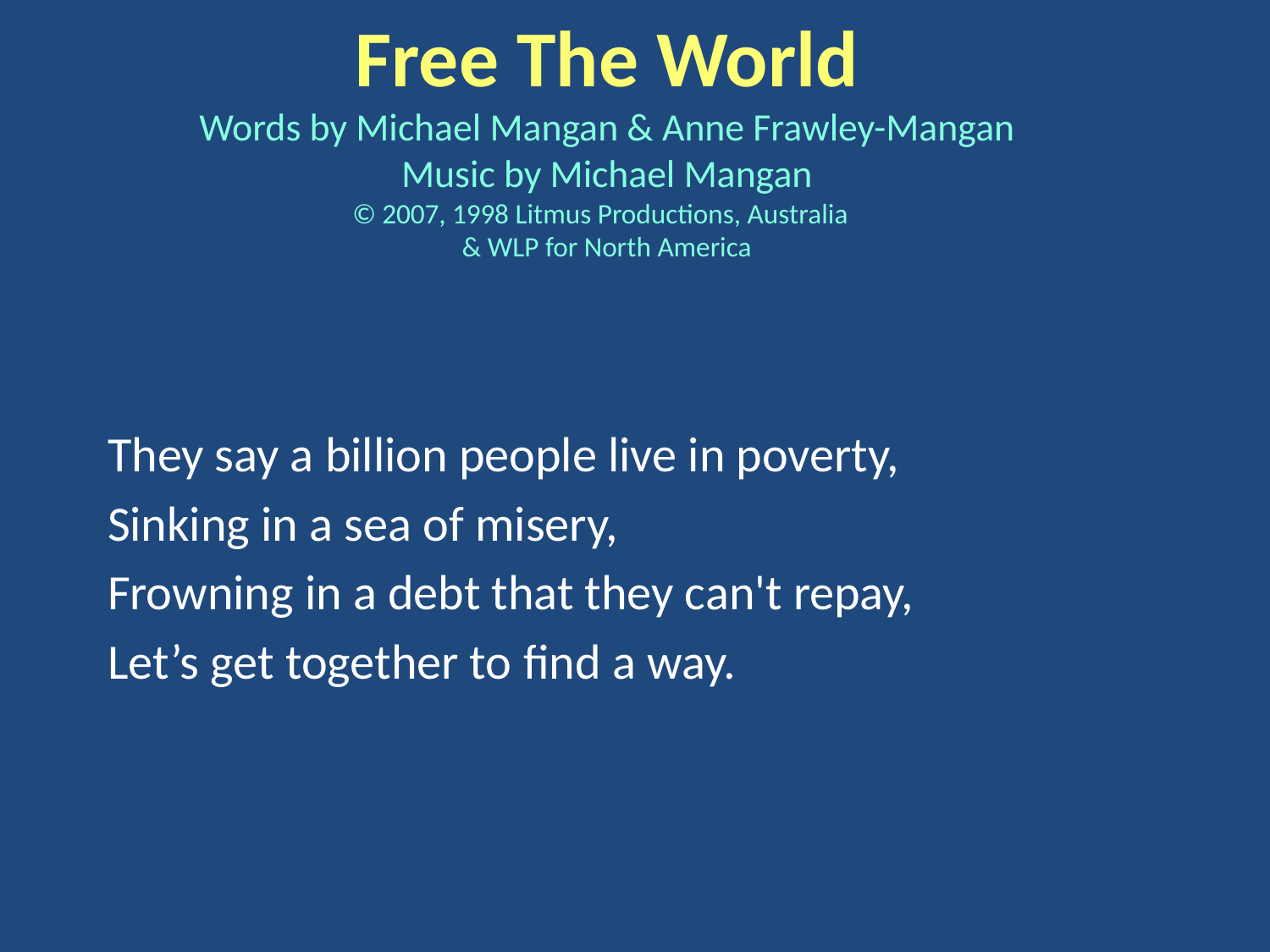

Free The World
Words by Michael Mangan & Anne Frawley-Mangan
 Music by Michael Mangan
© 2007, 1998 Litmus Productions, Australia
& WLP for North America
They say a billion people live in poverty,
Sinking in a sea of misery,
Frowning in a debt that they can't repay,
Let’s get together to find a way.